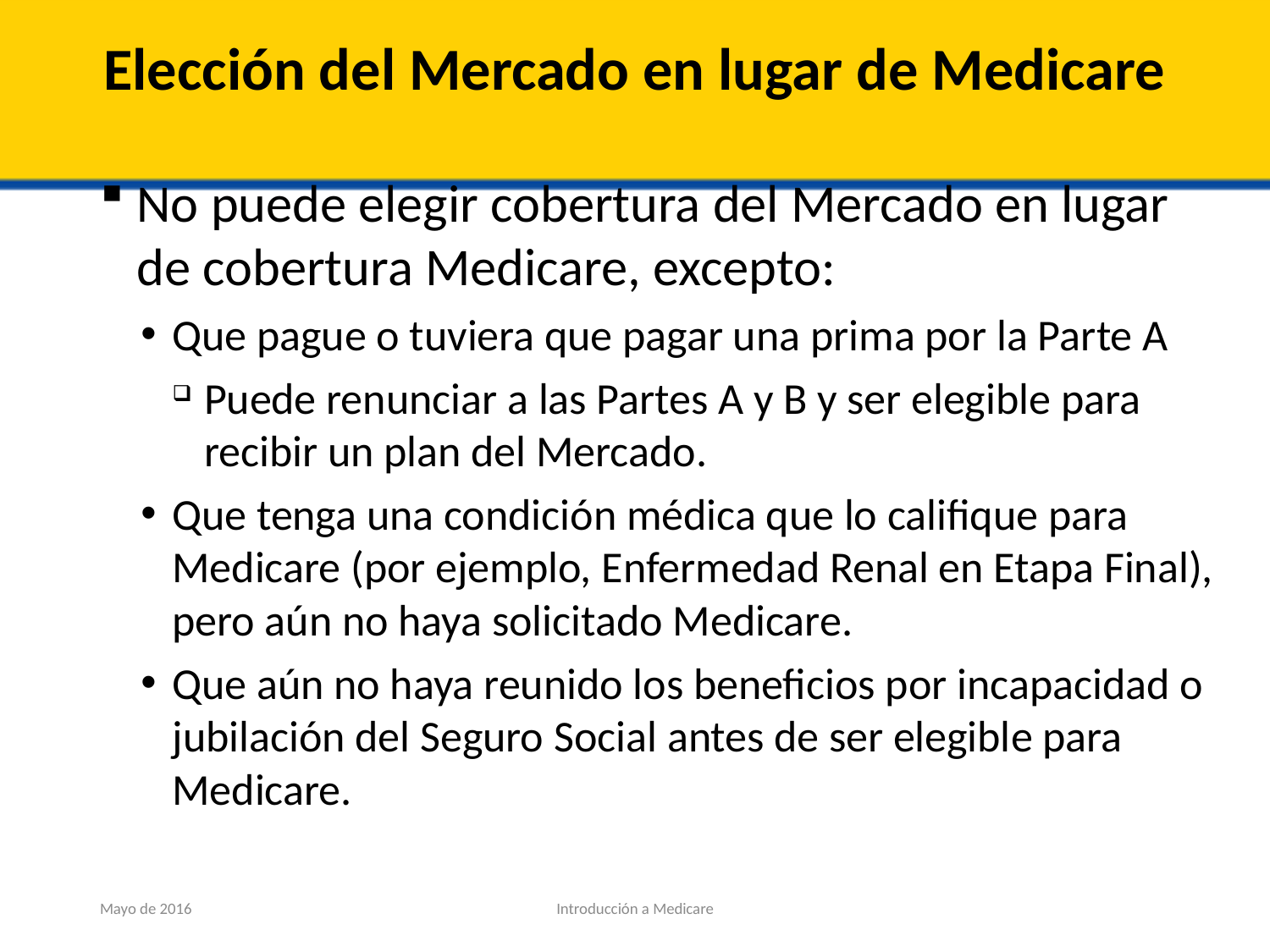

# Elección del Mercado en lugar de Medicare
No puede elegir cobertura del Mercado en lugar de cobertura Medicare, excepto:
Que pague o tuviera que pagar una prima por la Parte A
Puede renunciar a las Partes A y B y ser elegible para recibir un plan del Mercado.
Que tenga una condición médica que lo califique para Medicare (por ejemplo, Enfermedad Renal en Etapa Final), pero aún no haya solicitado Medicare.
Que aún no haya reunido los beneficios por incapacidad o jubilación del Seguro Social antes de ser elegible para Medicare.

Mayo de 2016
Introducción a Medicare